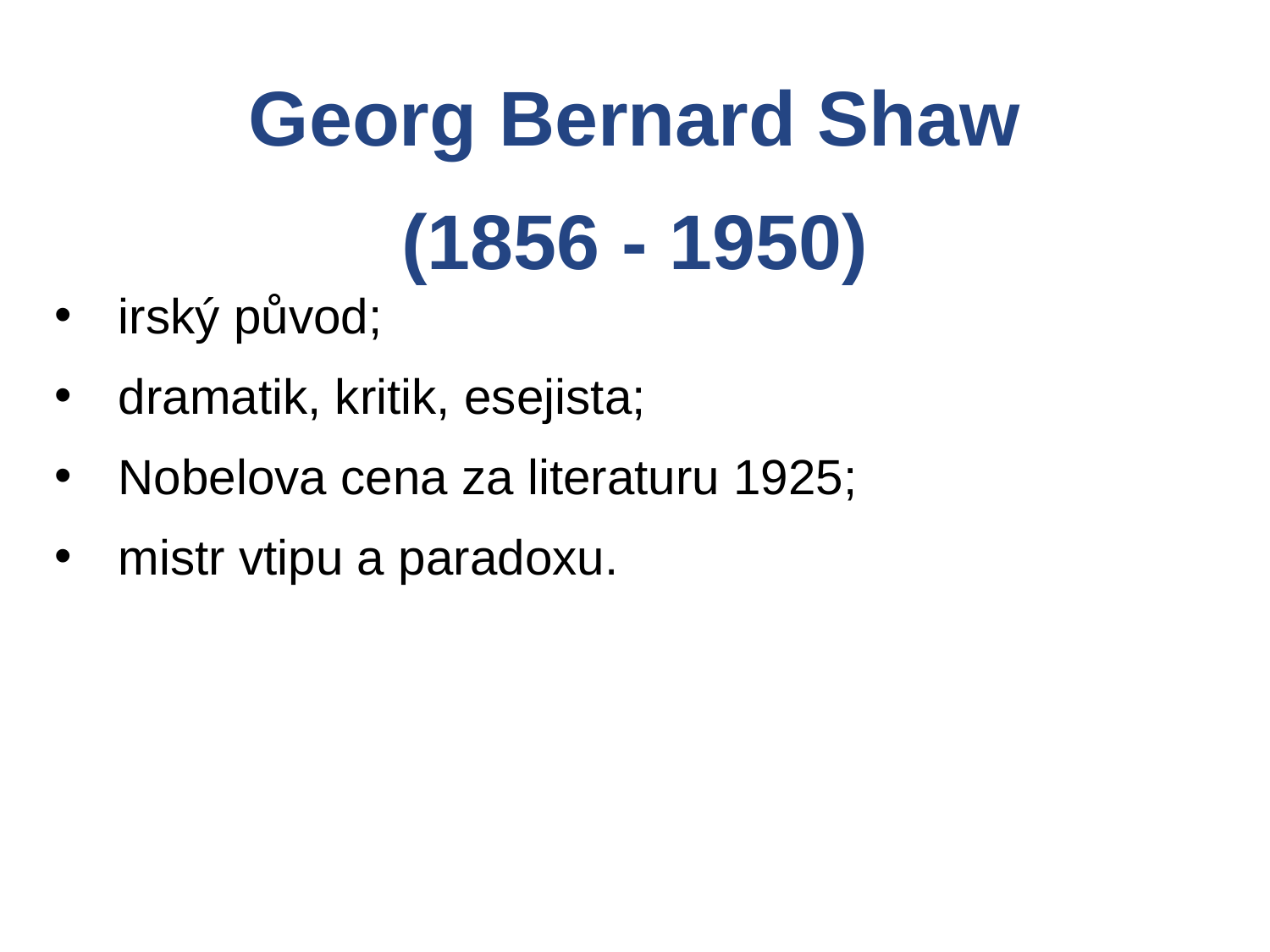

Georg Bernard Shaw
(1856 - 1950)
irský původ;
dramatik, kritik, esejista;
Nobelova cena za literaturu 1925;
mistr vtipu a paradoxu.